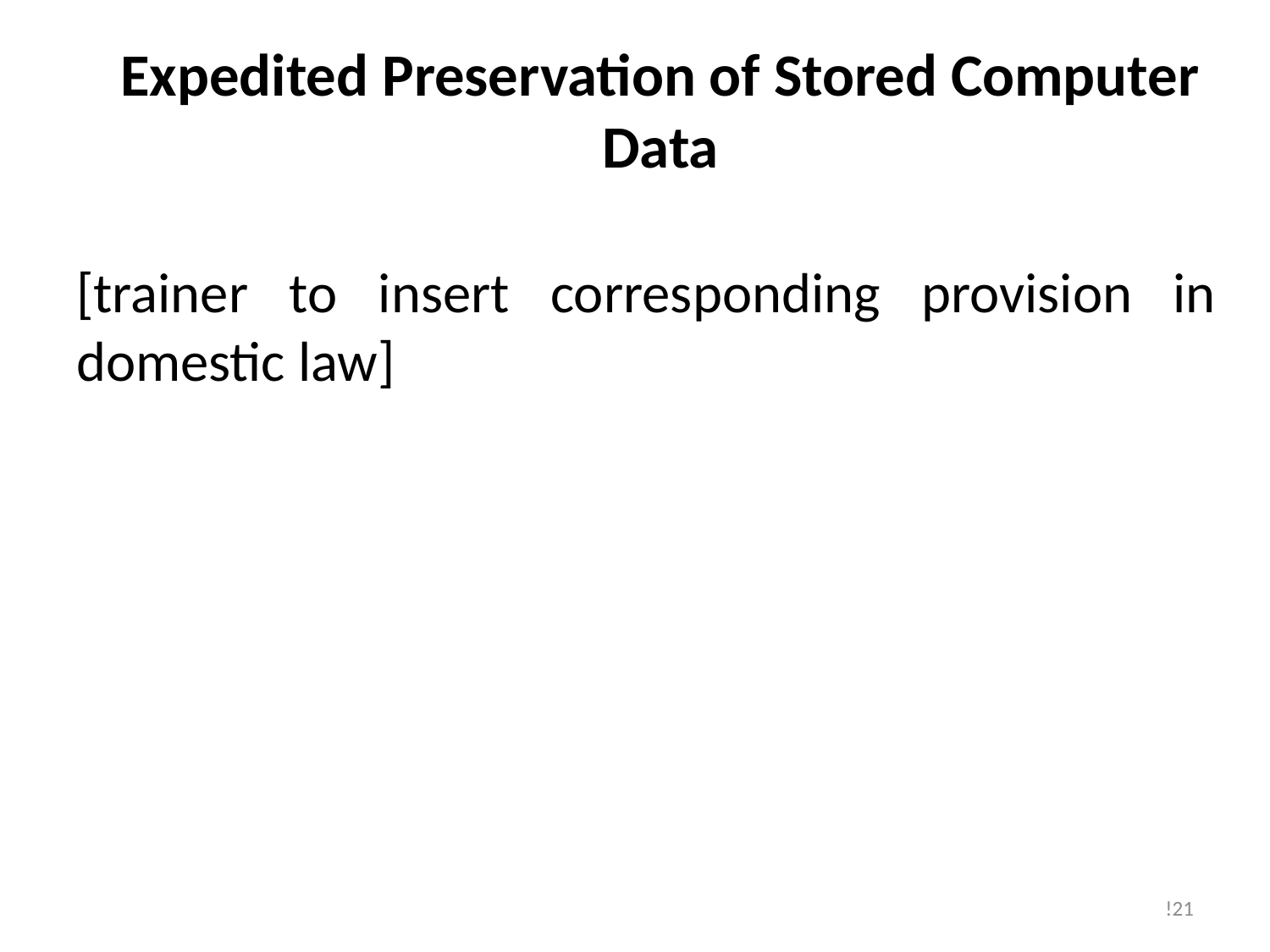

# Expedited Preservation of Stored Computer Data
[trainer to insert corresponding provision in domestic law]
!21